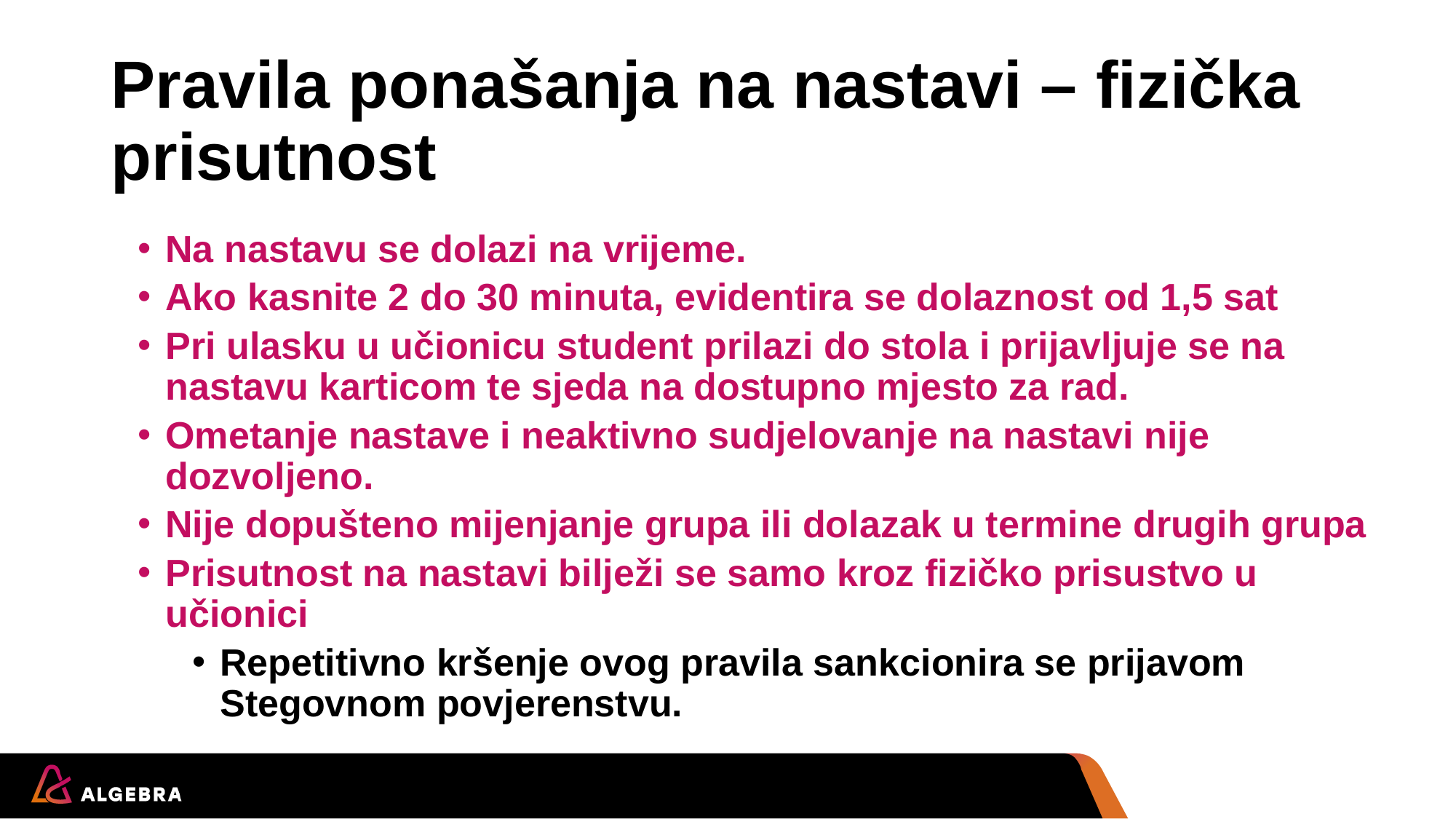

# Pravila ponašanja na nastavi – fizička prisutnost
Na nastavu se dolazi na vrijeme.
Ako kasnite 2 do 30 minuta, evidentira se dolaznost od 1,5 sat
Pri ulasku u učionicu student prilazi do stola i prijavljuje se na nastavu karticom te sjeda na dostupno mjesto za rad.
Ometanje nastave i neaktivno sudjelovanje na nastavi nije dozvoljeno.
Nije dopušteno mijenjanje grupa ili dolazak u termine drugih grupa
Prisutnost na nastavi bilježi se samo kroz fizičko prisustvo u učionici
Repetitivno kršenje ovog pravila sankcionira se prijavom Stegovnom povjerenstvu.